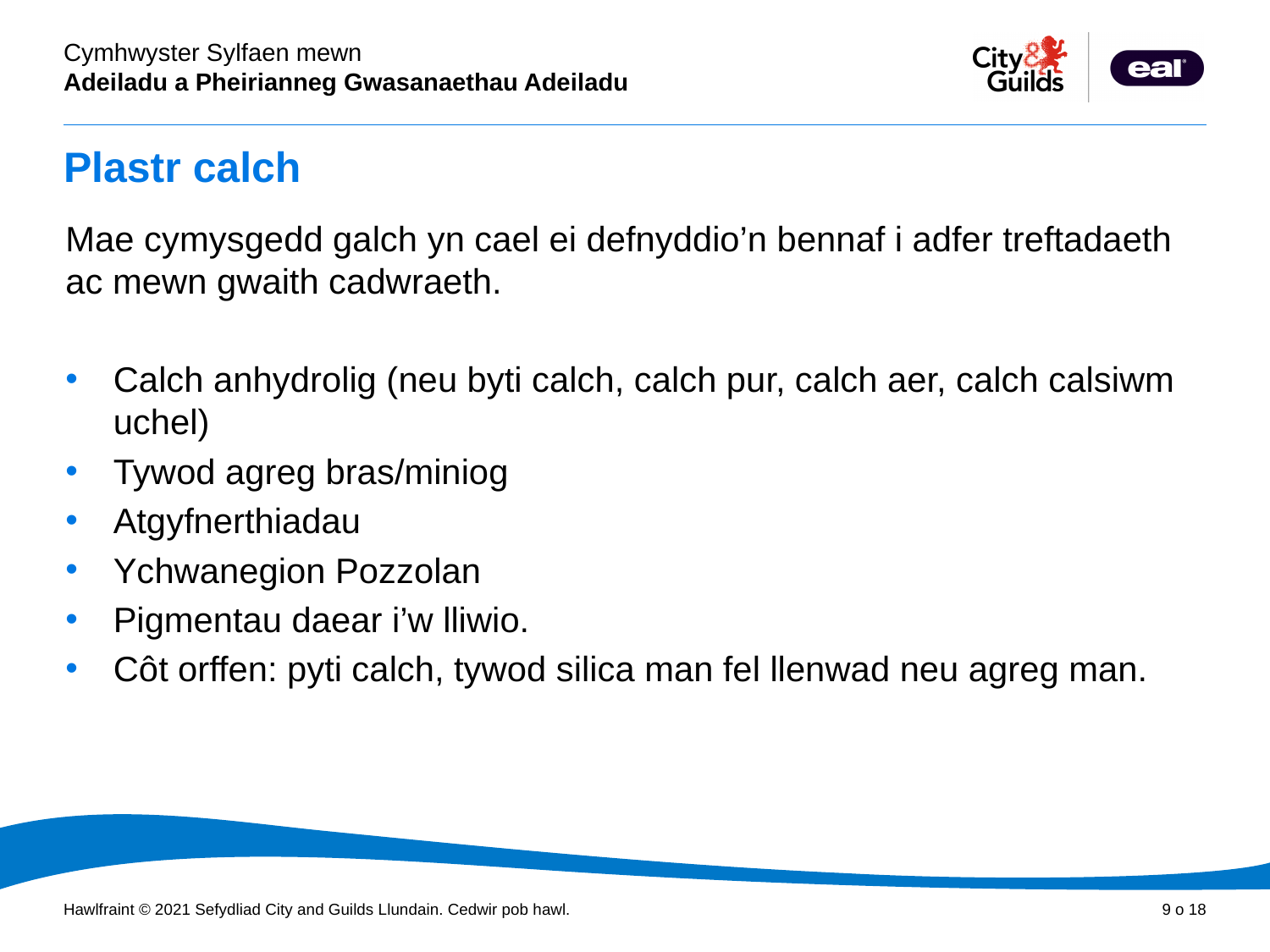

# Plastr calch
Mae cymysgedd galch yn cael ei defnyddio’n bennaf i adfer treftadaeth ac mewn gwaith cadwraeth.

Calch anhydrolig (neu byti calch, calch pur, calch aer, calch calsiwm uchel)
Tywod agreg bras/miniog
Atgyfnerthiadau
Ychwanegion Pozzolan
Pigmentau daear i’w lliwio.
Côt orffen: pyti calch, tywod silica man fel llenwad neu agreg man.